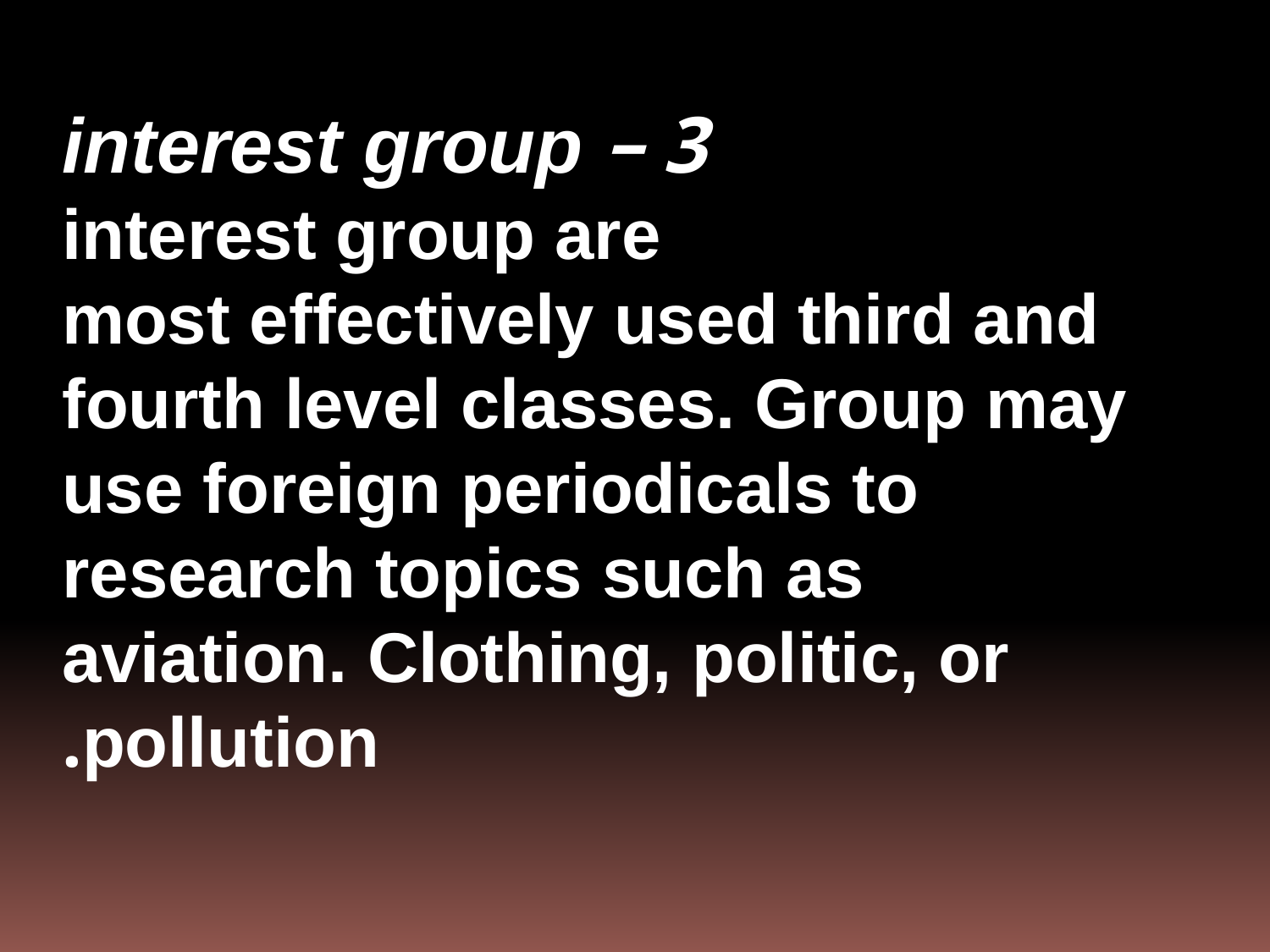

3 – interest group
                 interest group are most effectively used third and fourth level classes. Group may use foreign periodicals to research topics such as aviation. Clothing, politic, or pollution.